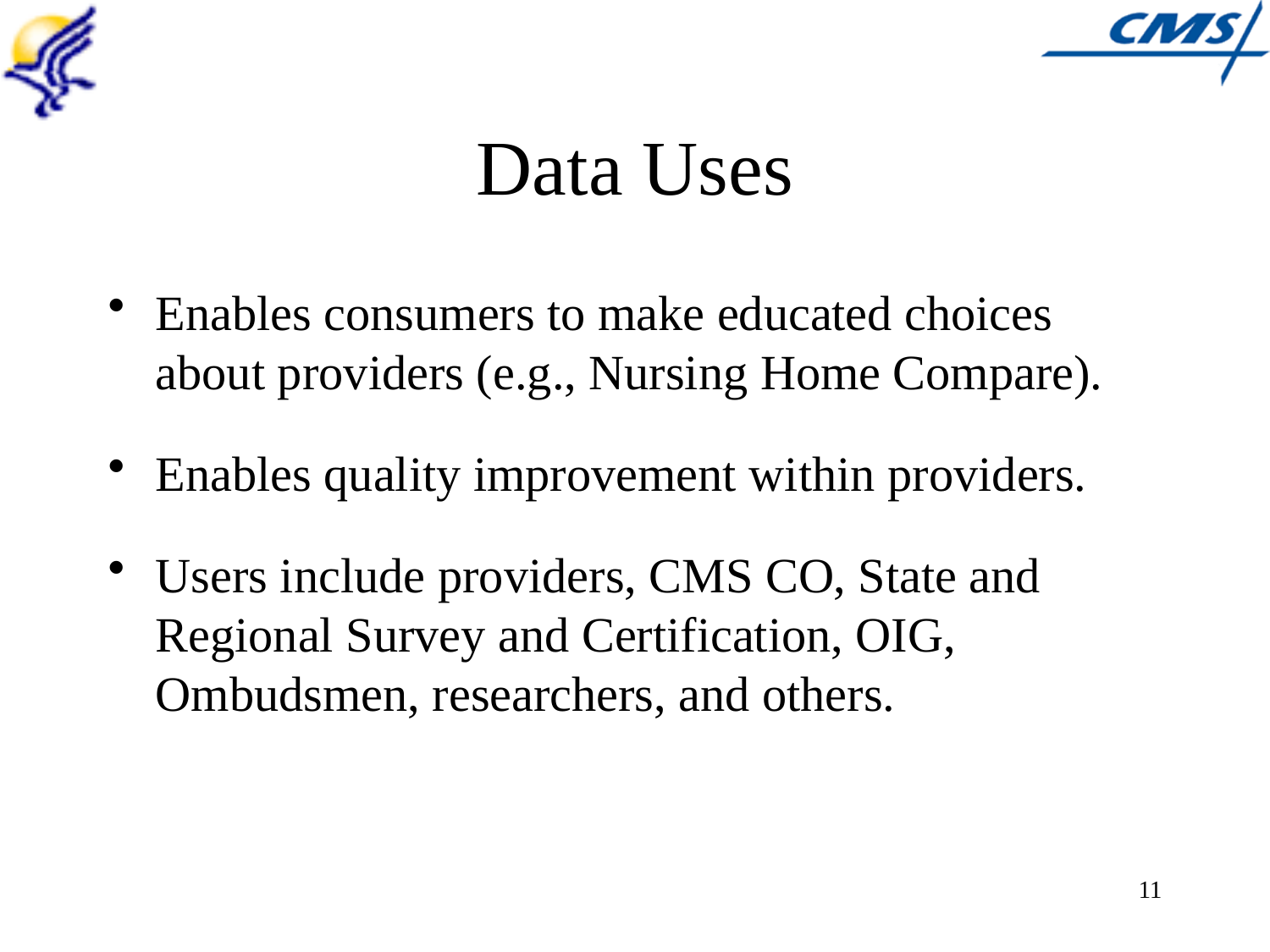

# Data Uses
Enables consumers to make educated choices about providers (e.g., Nursing Home Compare).
Enables quality improvement within providers.
Users include providers, CMS CO, State and Regional Survey and Certification, OIG, Ombudsmen, researchers, and others.

11